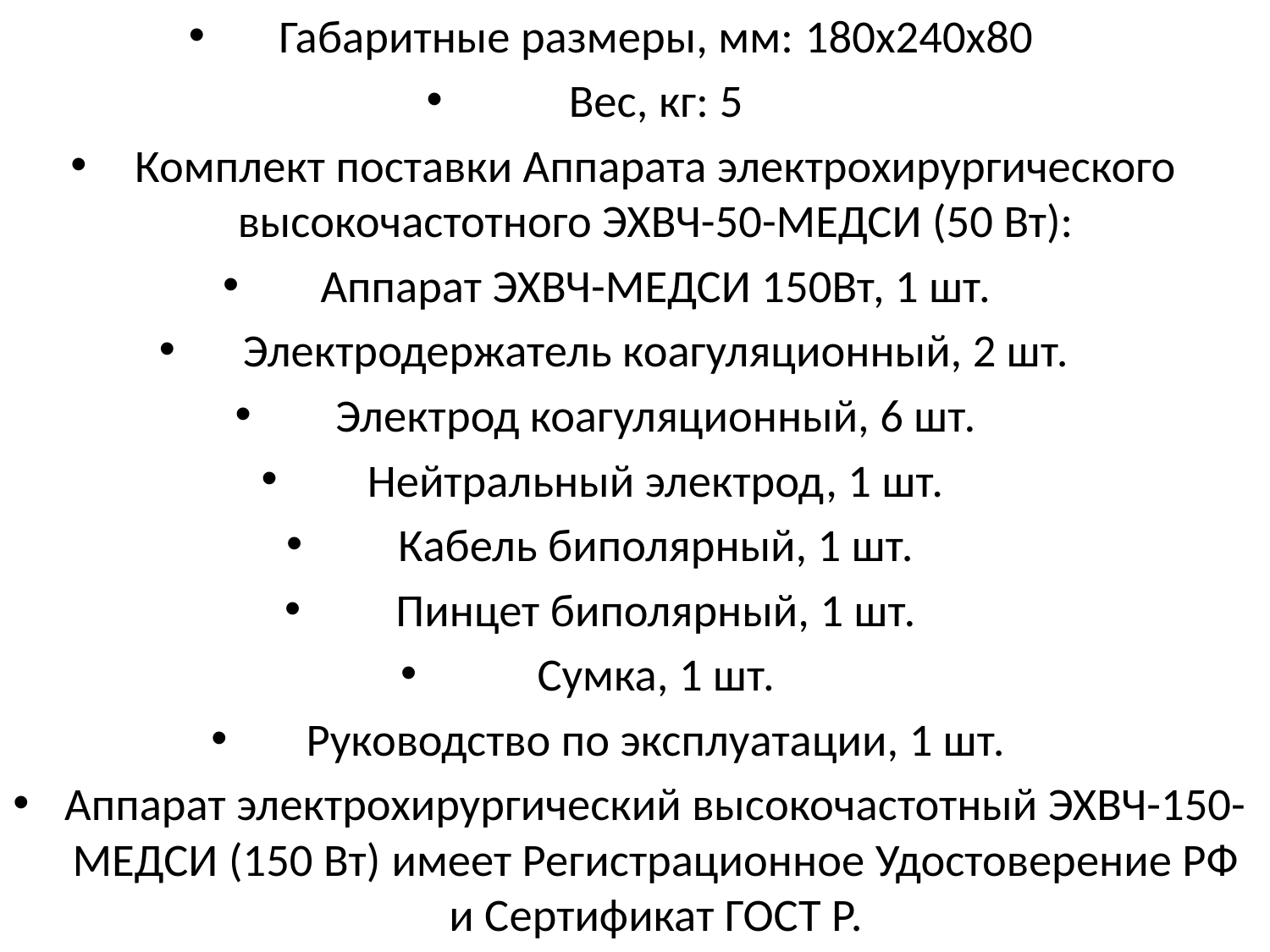

Габаритные размеры, мм: 180х240х80
Вес, кг: 5
Комплект поставки Аппарата электрохирургического высокочастотного ЭХВЧ-50-МЕДСИ (50 Вт):
Аппарат ЭХВЧ-МЕДСИ 150Вт, 1 шт.
Электродержатель коагуляционный, 2 шт.
Электрод коагуляционный, 6 шт.
Нейтральный электрод, 1 шт.
Кабель биполярный, 1 шт.
Пинцет биполярный, 1 шт.
Сумка, 1 шт.
Руководство по эксплуатации, 1 шт.
Аппарат электрохирургический высокочастотный ЭХВЧ-150-МЕДСИ (150 Вт) имеет Регистрационное Удостоверение РФ и Сертификат ГОСТ Р.